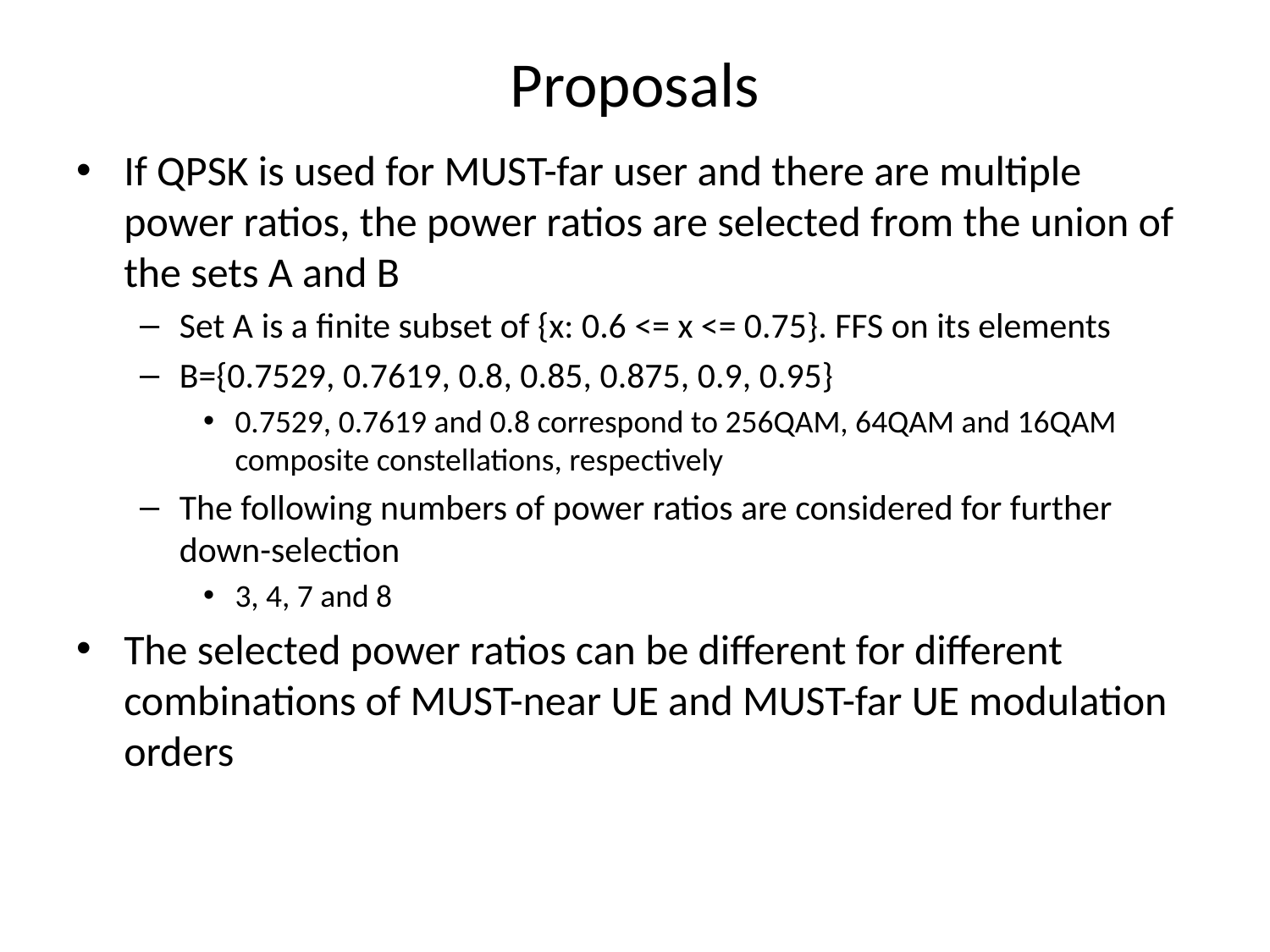

# Proposals
If QPSK is used for MUST-far user and there are multiple power ratios, the power ratios are selected from the union of the sets A and B
Set A is a finite subset of {x: 0.6 <= x <= 0.75}. FFS on its elements
B={0.7529, 0.7619, 0.8, 0.85, 0.875, 0.9, 0.95}
0.7529, 0.7619 and 0.8 correspond to 256QAM, 64QAM and 16QAM composite constellations, respectively
The following numbers of power ratios are considered for further down-selection
3, 4, 7 and 8
The selected power ratios can be different for different combinations of MUST-near UE and MUST-far UE modulation orders